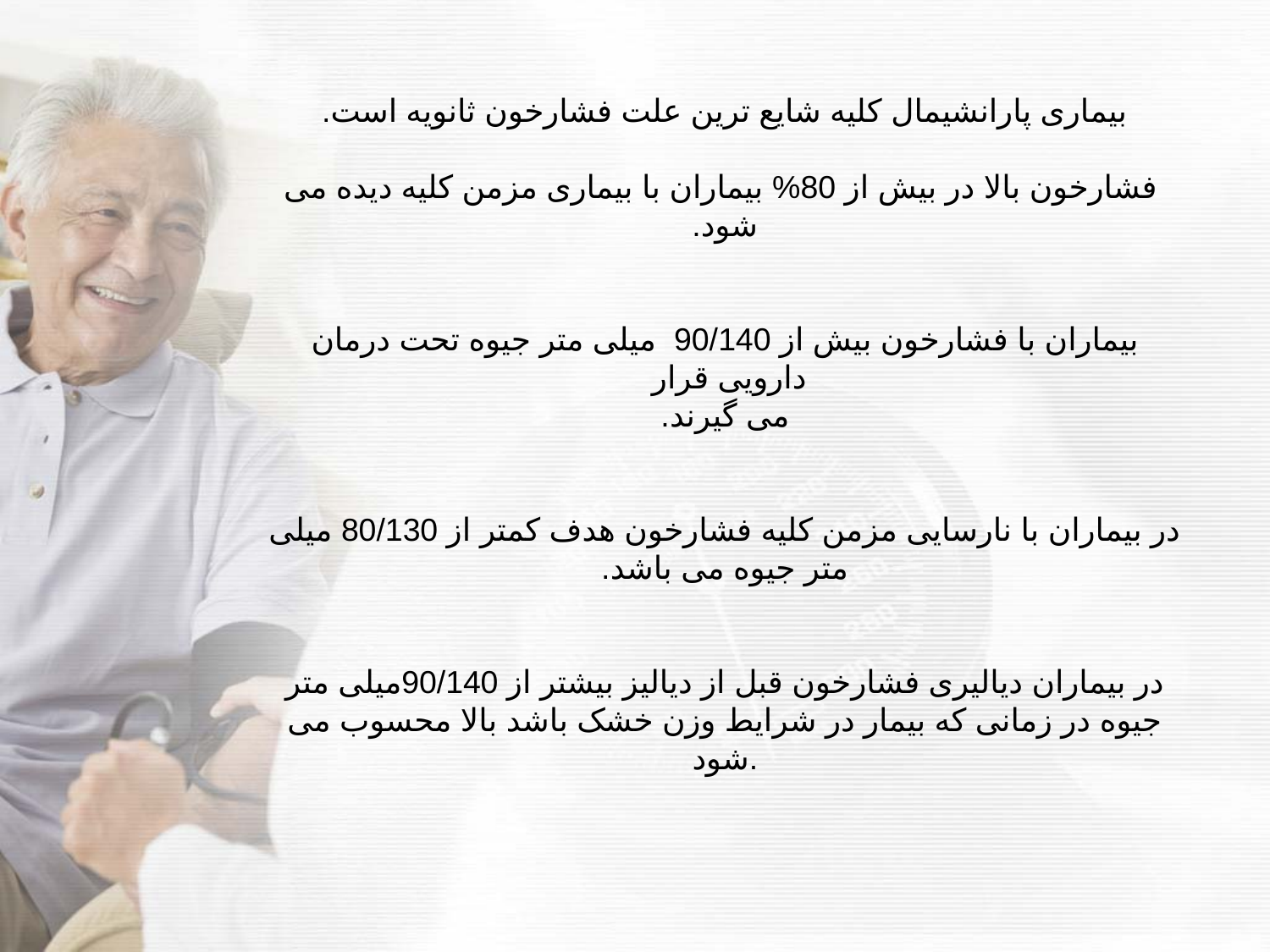

بیماری پارانشیمال کلیه شایع ترین علت فشارخون ثانویه است.

 فشارخون بالا در بیش از 80% بیماران با بیماری مزمن کلیه دیده می شود.

بیماران با فشارخون بیش از 90/140  میلی متر جیوه تحت درمان دارویی قرار
می گیرند.

در بیماران با نارسایی مزمن کلیه فشارخون هدف کمتر از 80/130 میلی متر جیوه می باشد.

در بیماران دیالیری فشارخون قبل از دیالیز بیشتر از 90/140میلی متر جیوه در زمانی که بیمار در شرایط وزن خشک باشد بالا محسوب می شود.